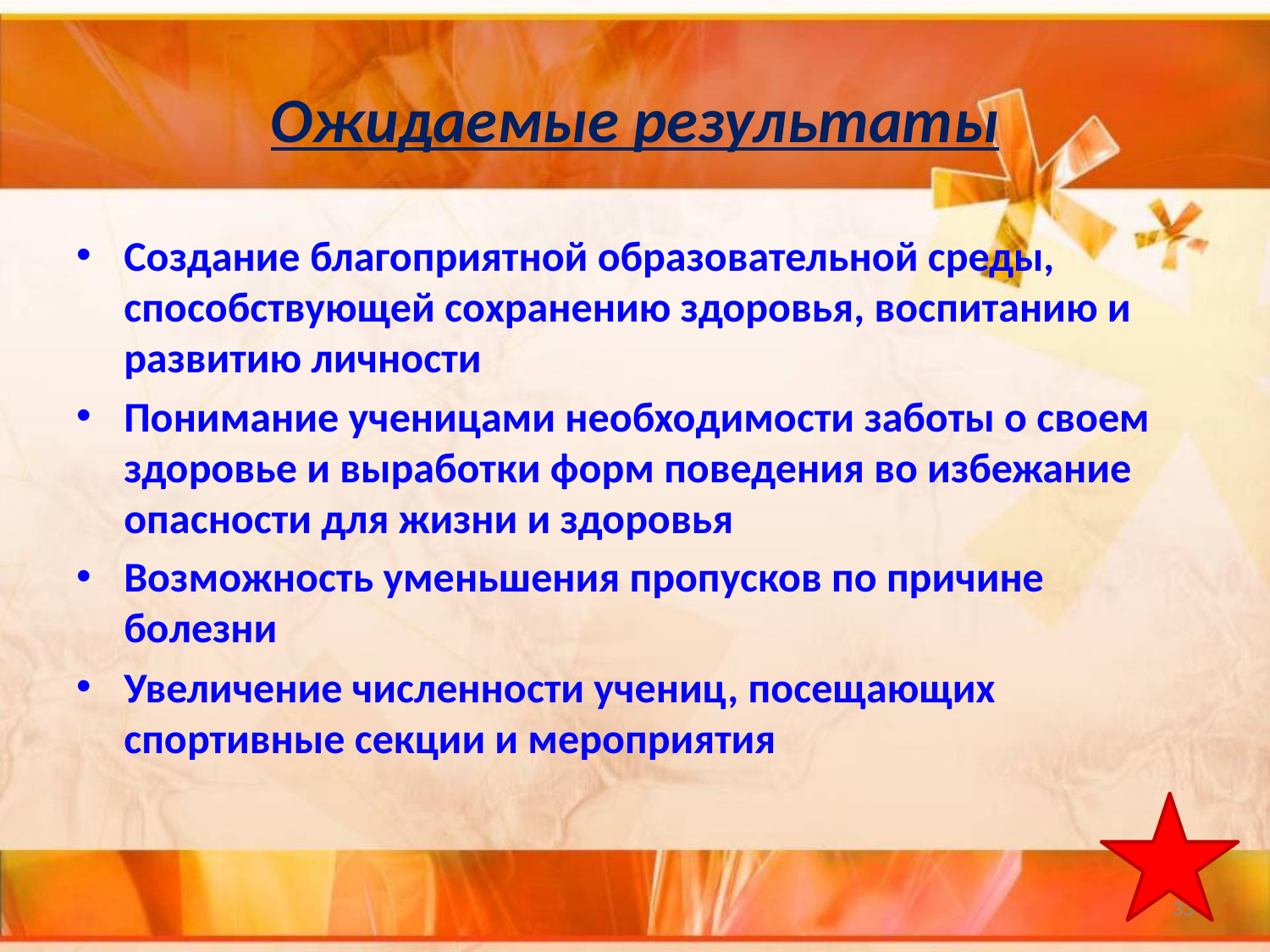

# Ожидаемые результаты
Создание благоприятной образовательной среды, способствующей сохранению здоровья, воспитанию и развитию личности
Понимание ученицами необходимости заботы о своем здоровье и выработки форм поведения во избежание опасности для жизни и здоровья
Возможность уменьшения пропусков по причине болезни
Увеличение численности учениц, посещающих спортивные секции и мероприятия

33